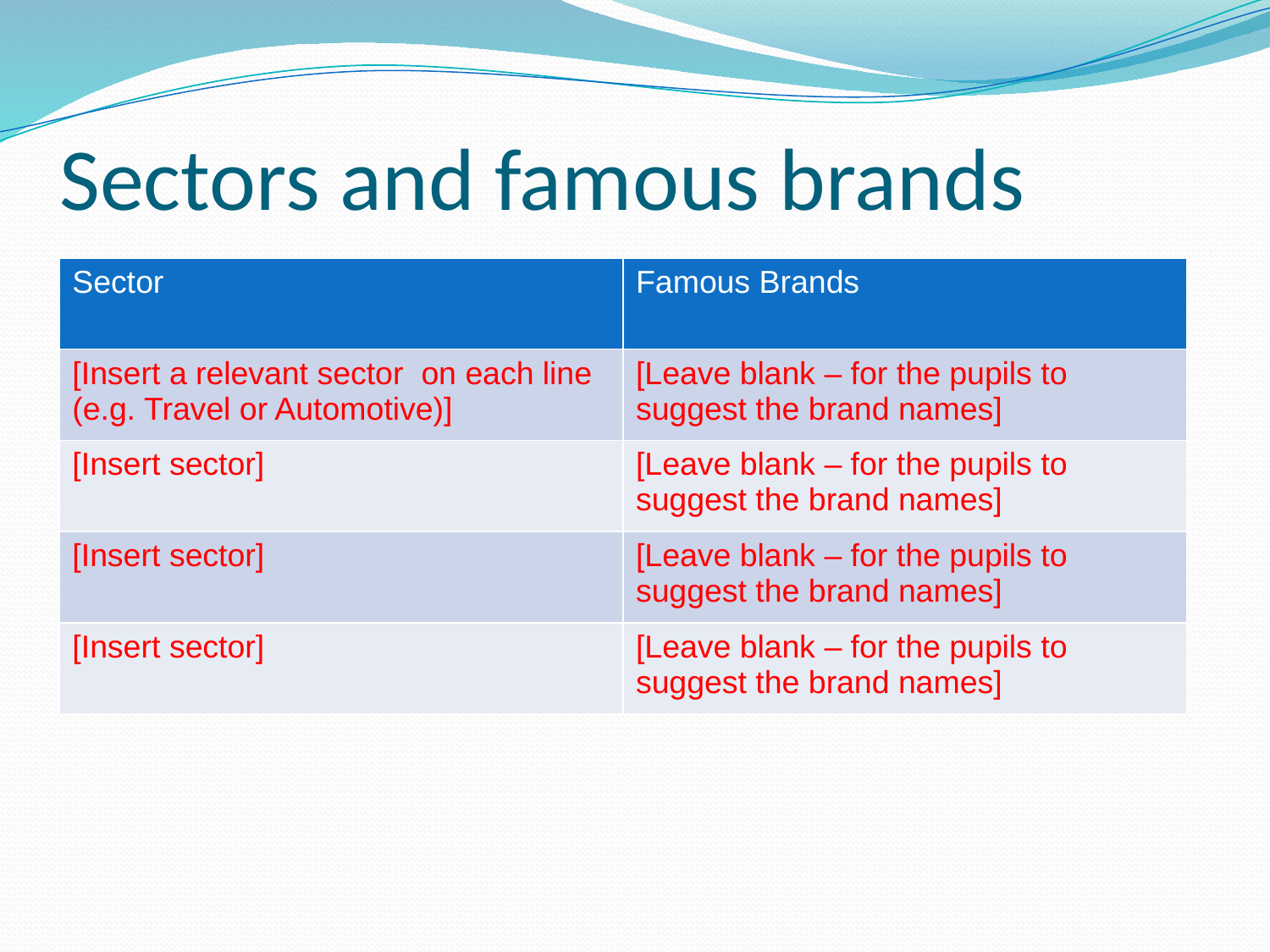

# Sectors and famous brands
| Sector | Famous Brands |
| --- | --- |
| [Insert a relevant sector on each line (e.g. Travel or Automotive)] | [Leave blank – for the pupils to suggest the brand names] |
| [Insert sector] | [Leave blank – for the pupils to suggest the brand names] |
| [Insert sector] | [Leave blank – for the pupils to suggest the brand names] |
| [Insert sector] | [Leave blank – for the pupils to suggest the brand names] |